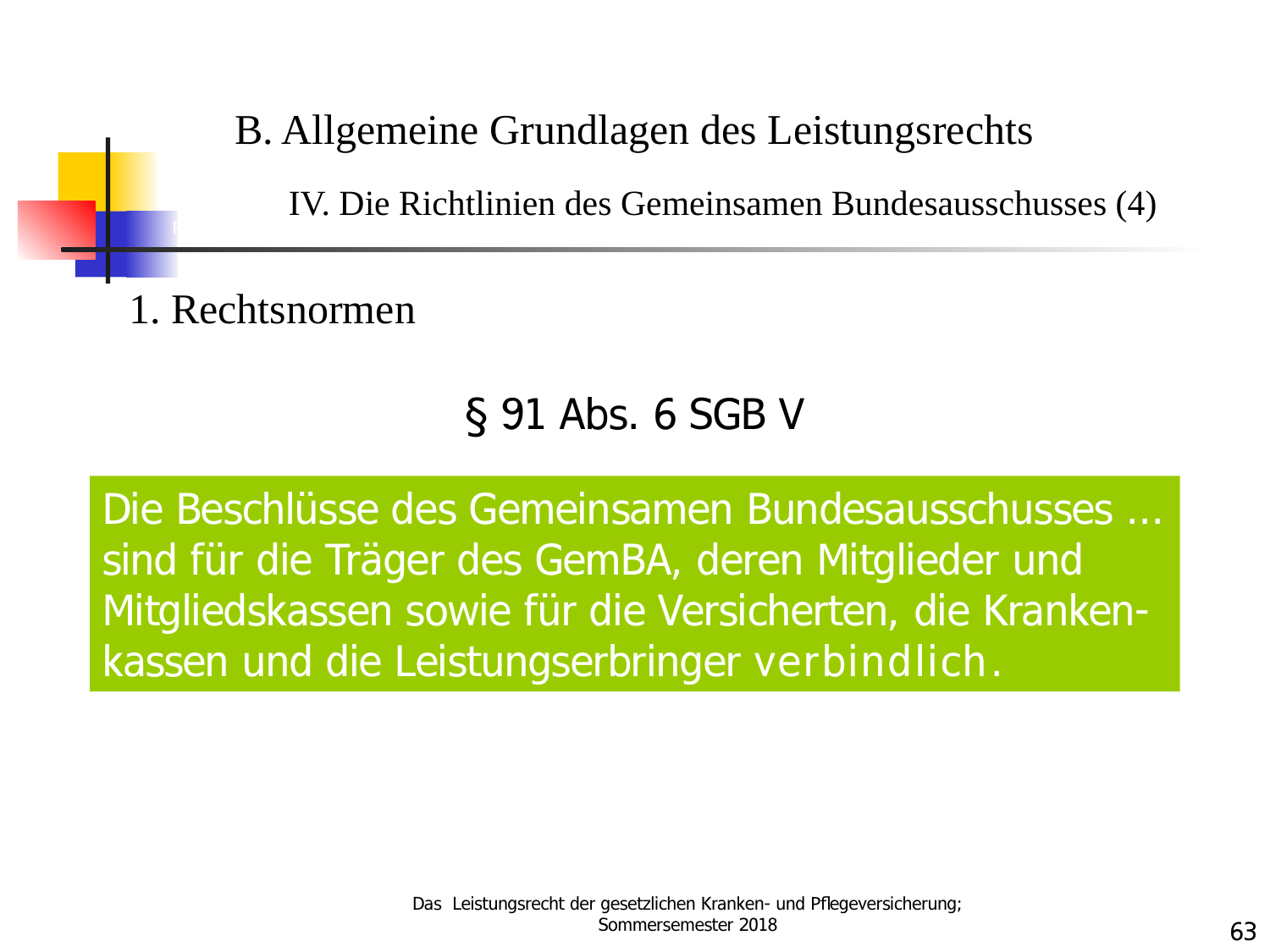

Richtlinien 3
B. Allgemeine Grundlagen des Leistungsrechts
	IV. Die Richtlinien des Gemeinsamen Bundesausschusses (4)
1. Rechtsnormen
§ 91 Abs. 6 SGB V
Die Beschlüsse des Gemeinsamen Bundesausschusses ... sind für die Träger des GemBA, deren Mitglieder und Mitgliedskassen sowie für die Versicherten, die Kranken-kassen und die Leistungserbringer verbindlich.
Das  Leistungsrecht der gesetzlichen Kranken- und Pflegeversicherung; Sommersemester 2018
63